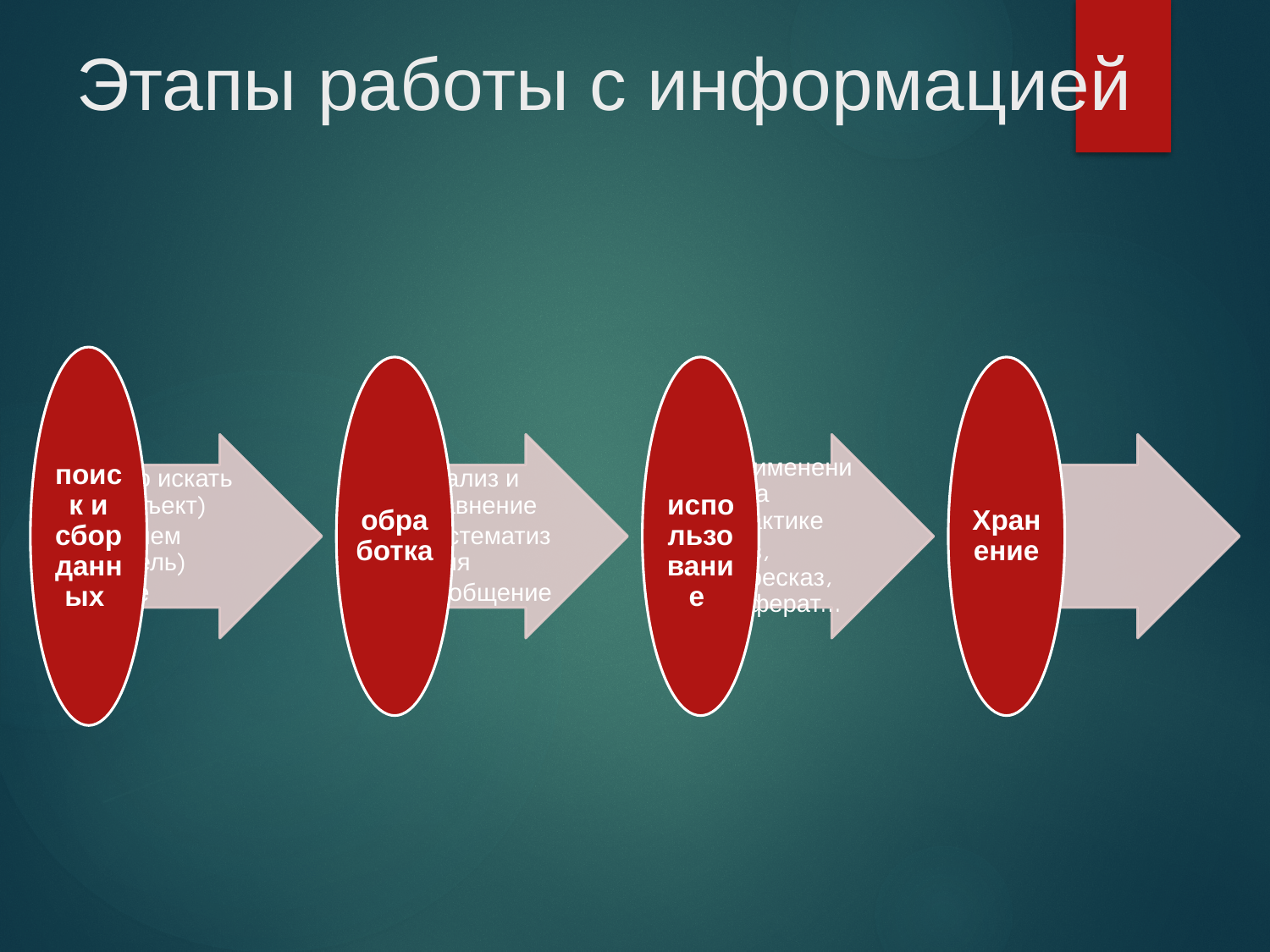

# Этапы работы с информацией
Что искать (объект)
Зачем (Цель)
Где
поиск и сбор данных
Анализ и сравнение
Систематизация
Обобщение
обработка
Применение на практике
Д/з, пересказ, реферат…
 использование
Хранение